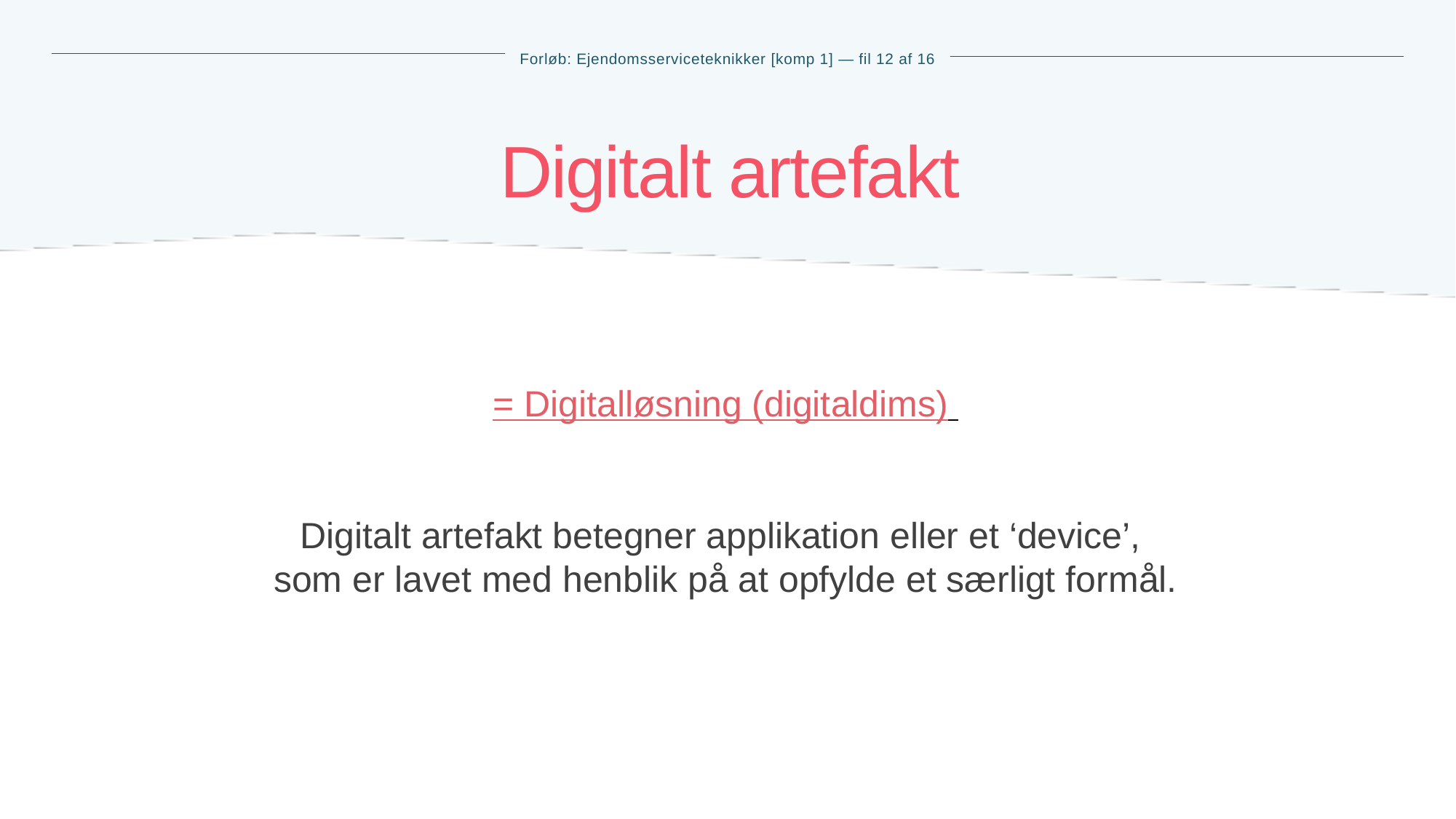

Digitalt artefakt
= Digitalløsning (digitaldims)

Digitalt artefakt betegner applikation eller et ‘device’,
som er lavet med henblik på at opfylde et særligt formål.